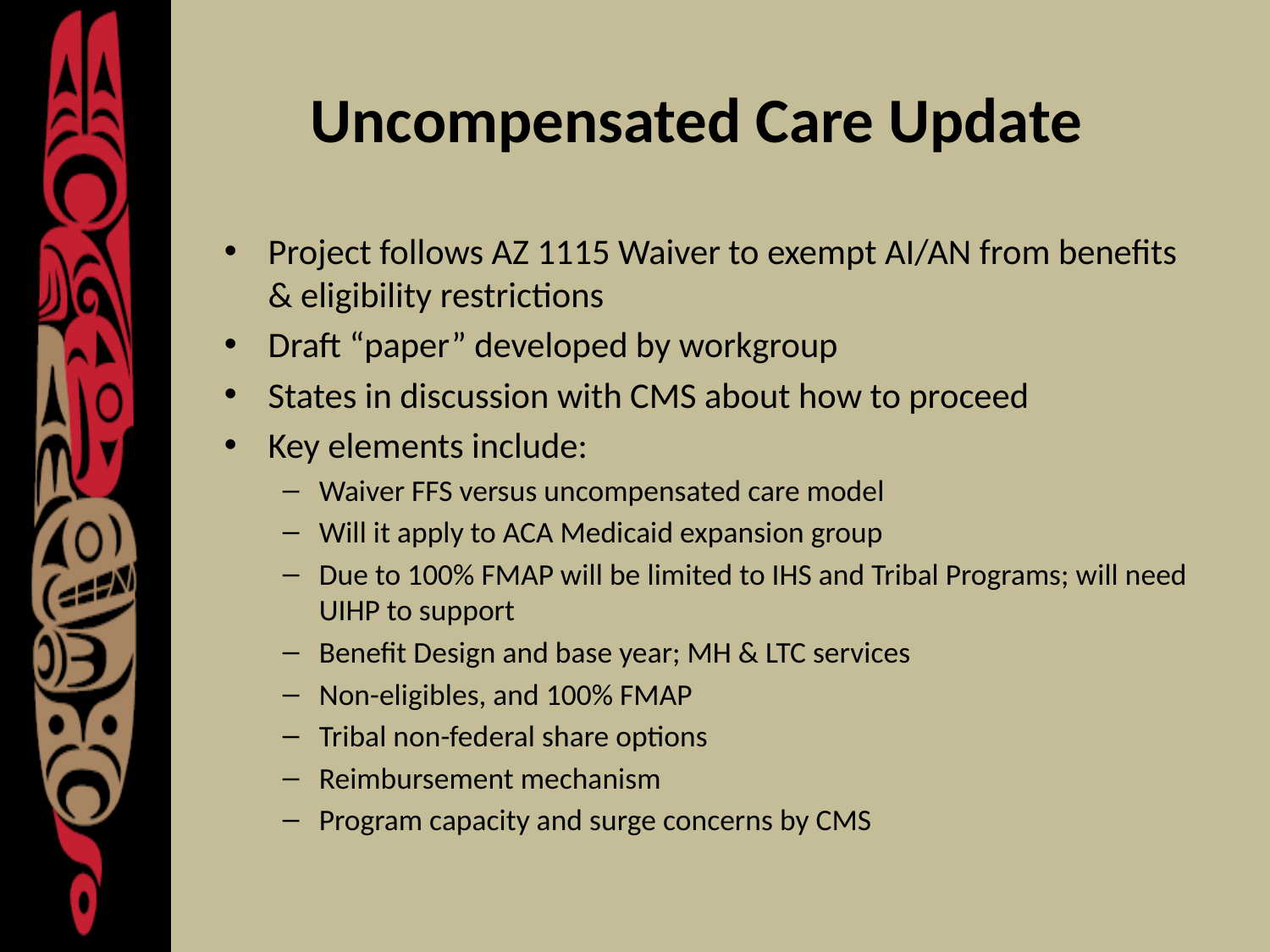

# Uncompensated Care Update
Project follows AZ 1115 Waiver to exempt AI/AN from benefits & eligibility restrictions
Draft “paper” developed by workgroup
States in discussion with CMS about how to proceed
Key elements include:
Waiver FFS versus uncompensated care model
Will it apply to ACA Medicaid expansion group
Due to 100% FMAP will be limited to IHS and Tribal Programs; will need UIHP to support
Benefit Design and base year; MH & LTC services
Non-eligibles, and 100% FMAP
Tribal non-federal share options
Reimbursement mechanism
Program capacity and surge concerns by CMS